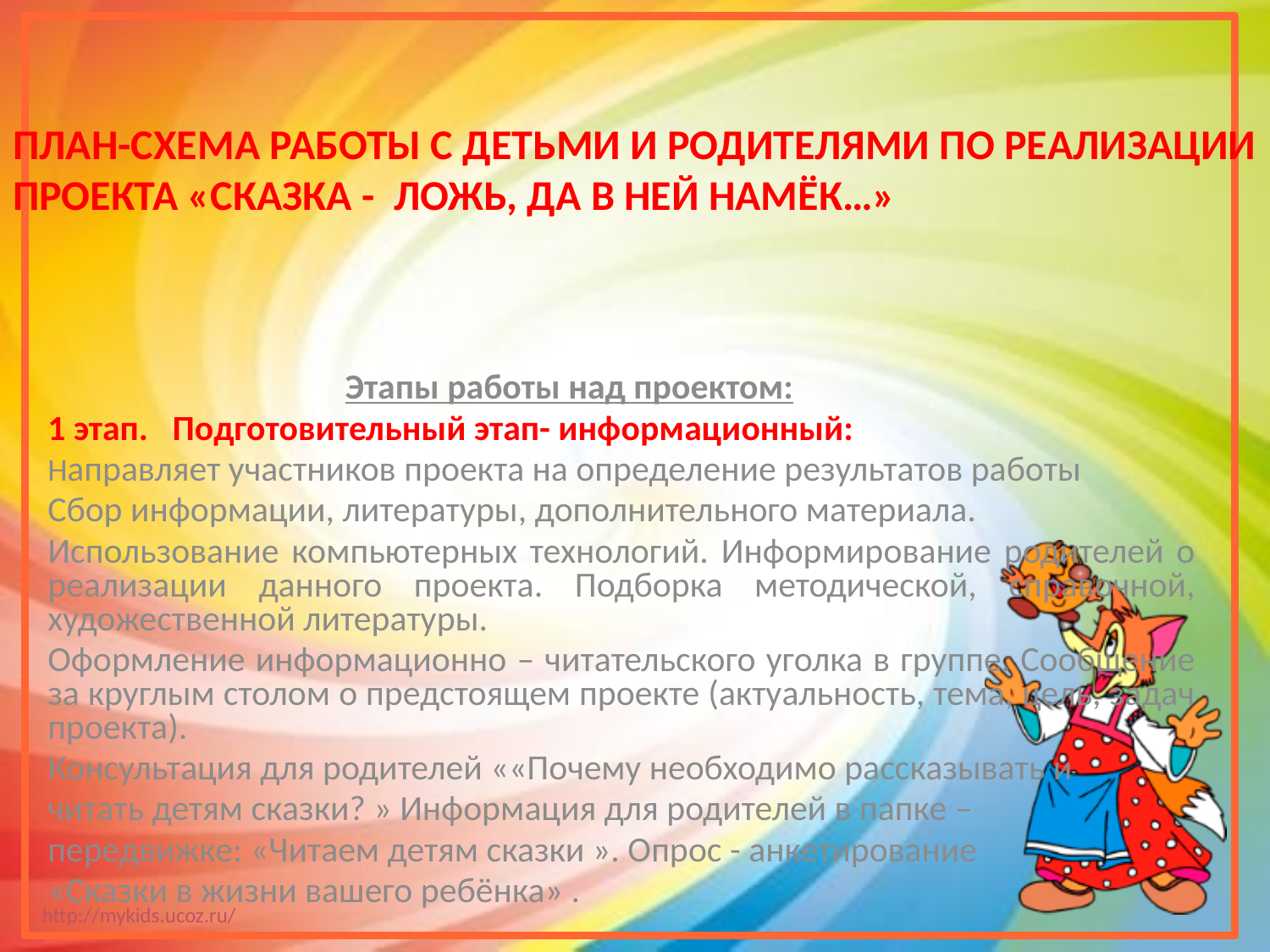

План-схема работы с детьми и родителями по реализации проекта «Сказка -  ложь, да в ней намёк…»
                                     Этапы работы над проектом:
1 этап.   Подготовительный этап- информационный:
Направляет участников проекта на определение результатов работы
Сбор информации, литературы, дополнительного материала.
Использование компьютерных технологий. Информирование родителей о реализации данного проекта. Подборка методической, справочной, художественной литературы.
Оформление информационно – читательского уголка в группе. Сообщение за круглым столом о предстоящем проекте (актуальность, тема, цель, задач проекта).
Консультация для родителей ««Почему необходимо рассказывать и
читать детям сказки? » Информация для родителей в папке –
передвижке: «Читаем детям сказки ». Опрос - анкетирование
«Сказки в жизни вашего ребёнка» .